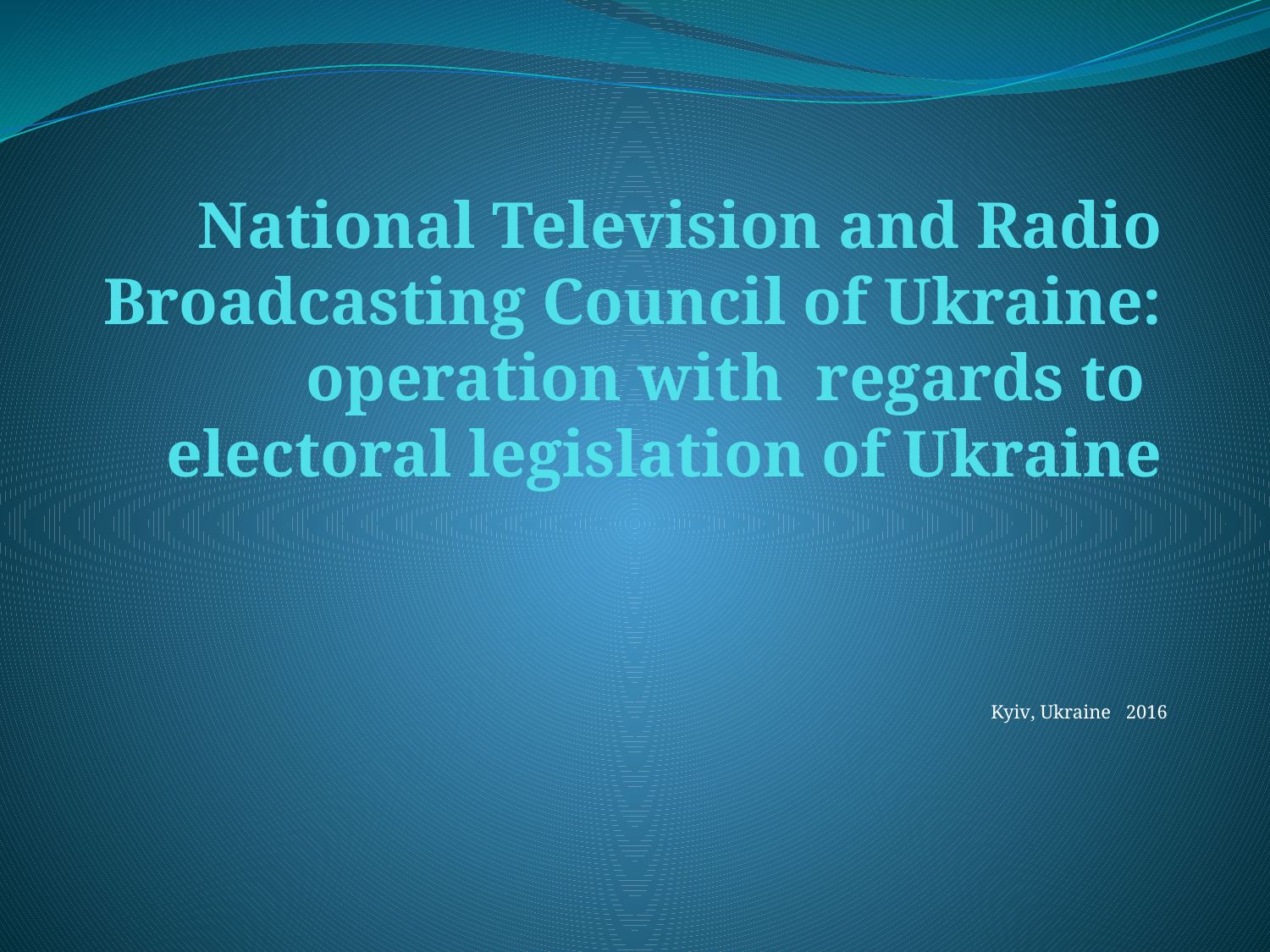

# National Television and Radio Broadcasting Council of Ukraine: operation with  regards to  electoral legislation of Ukraine

Kyiv, Ukraine   2016